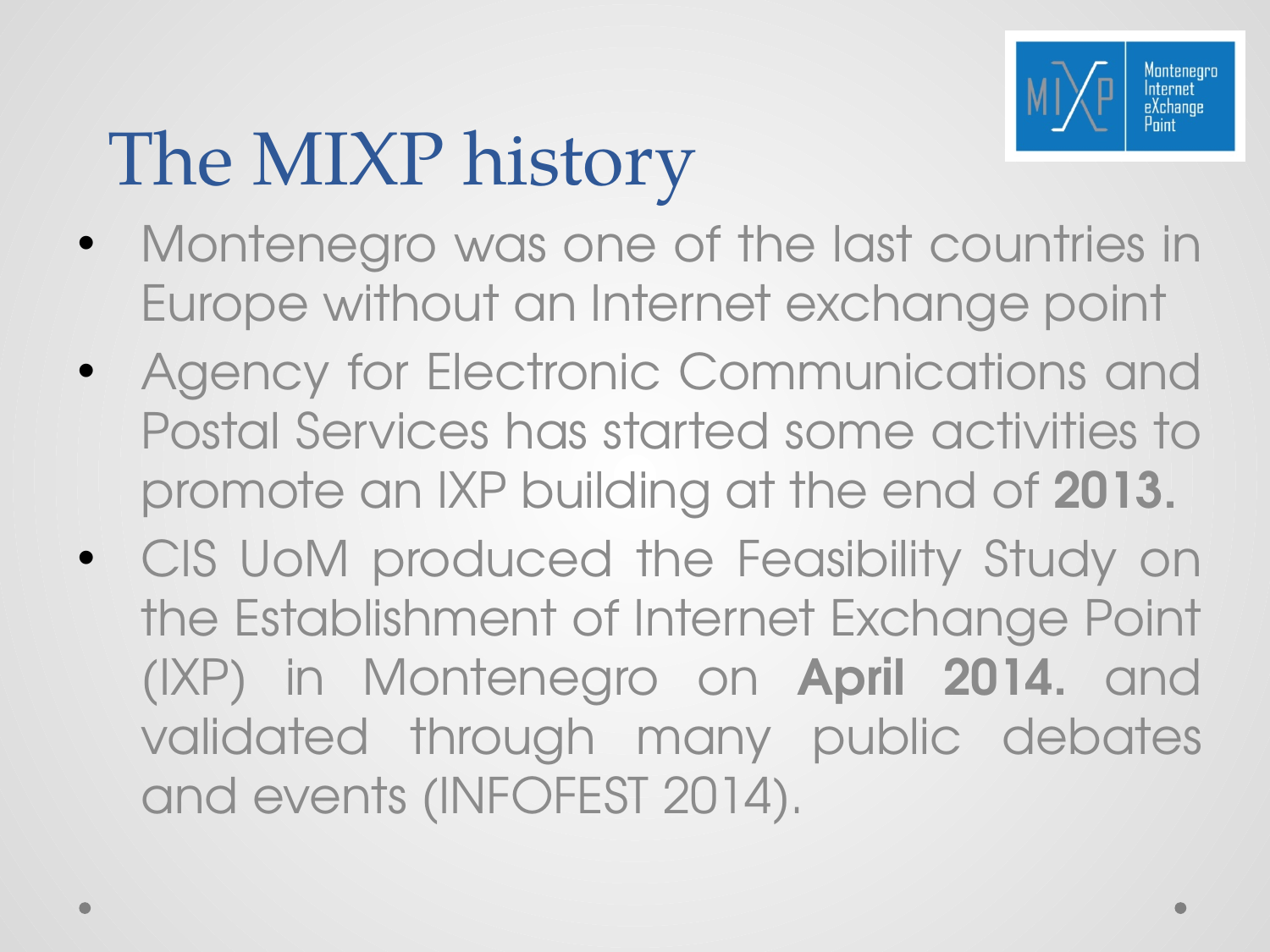

# The MIXP history
Montenegro was one of the last countries in Europe without an Internet exchange point
Agency for Electronic Communications and Postal Services has started some activities to promote an IXP building at the end of 2013.
CIS UoM produced the Feasibility Study on the Establishment of Internet Exchange Point (IXP) in Montenegro on April 2014. and validated through many public debates and events (INFOFEST 2014).